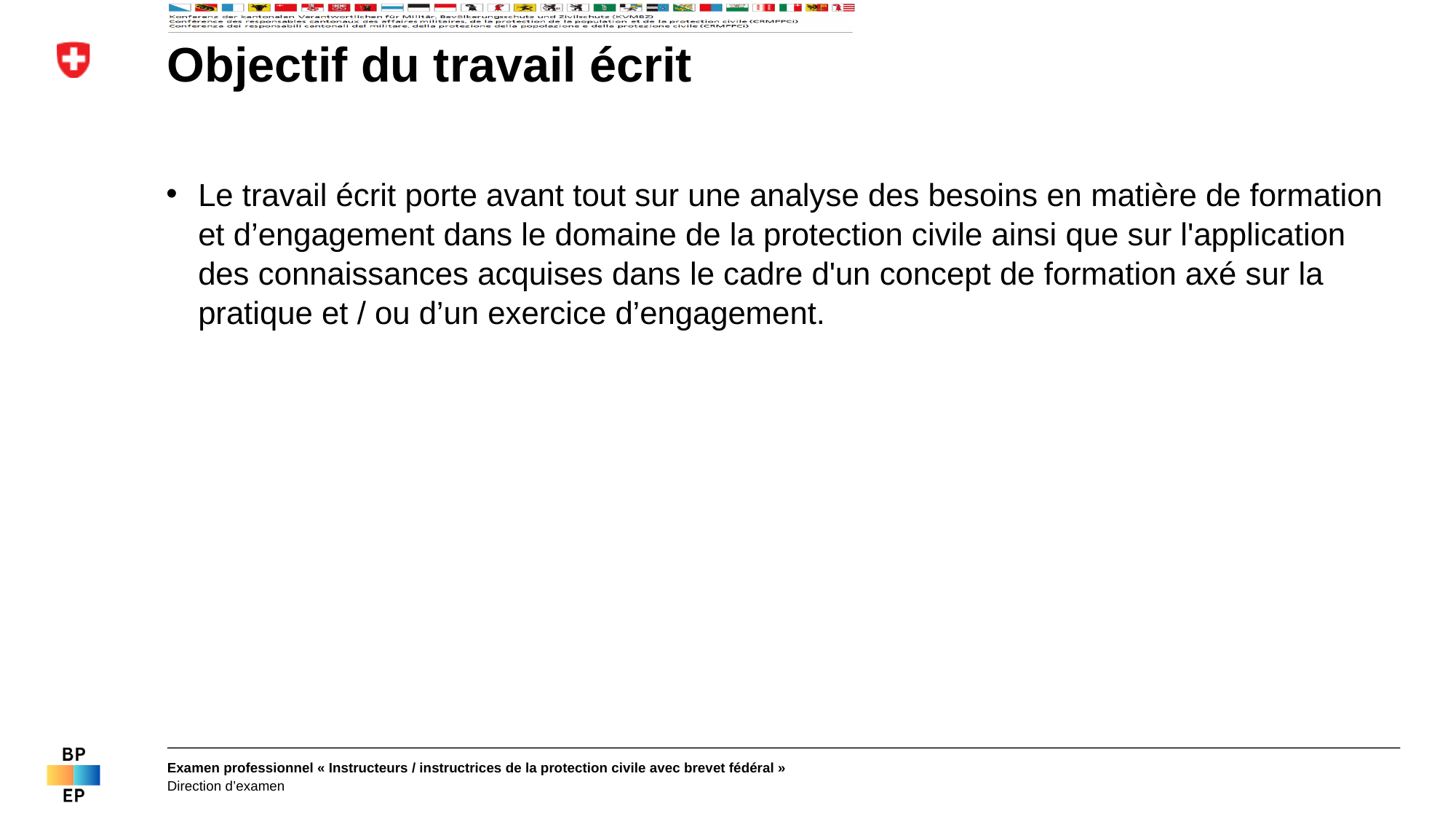

# Objectif du travail écrit
Le travail écrit porte avant tout sur une analyse des besoins en matière de formation et d’engagement dans le domaine de la protection civile ainsi que sur l'application des connaissances acquises dans le cadre d'un concept de formation axé sur la pratique et / ou d’un exercice d’engagement.

Examen professionnel « Instructeurs / instructrices de la protection civile avec brevet fédéral »
Direction d’examen